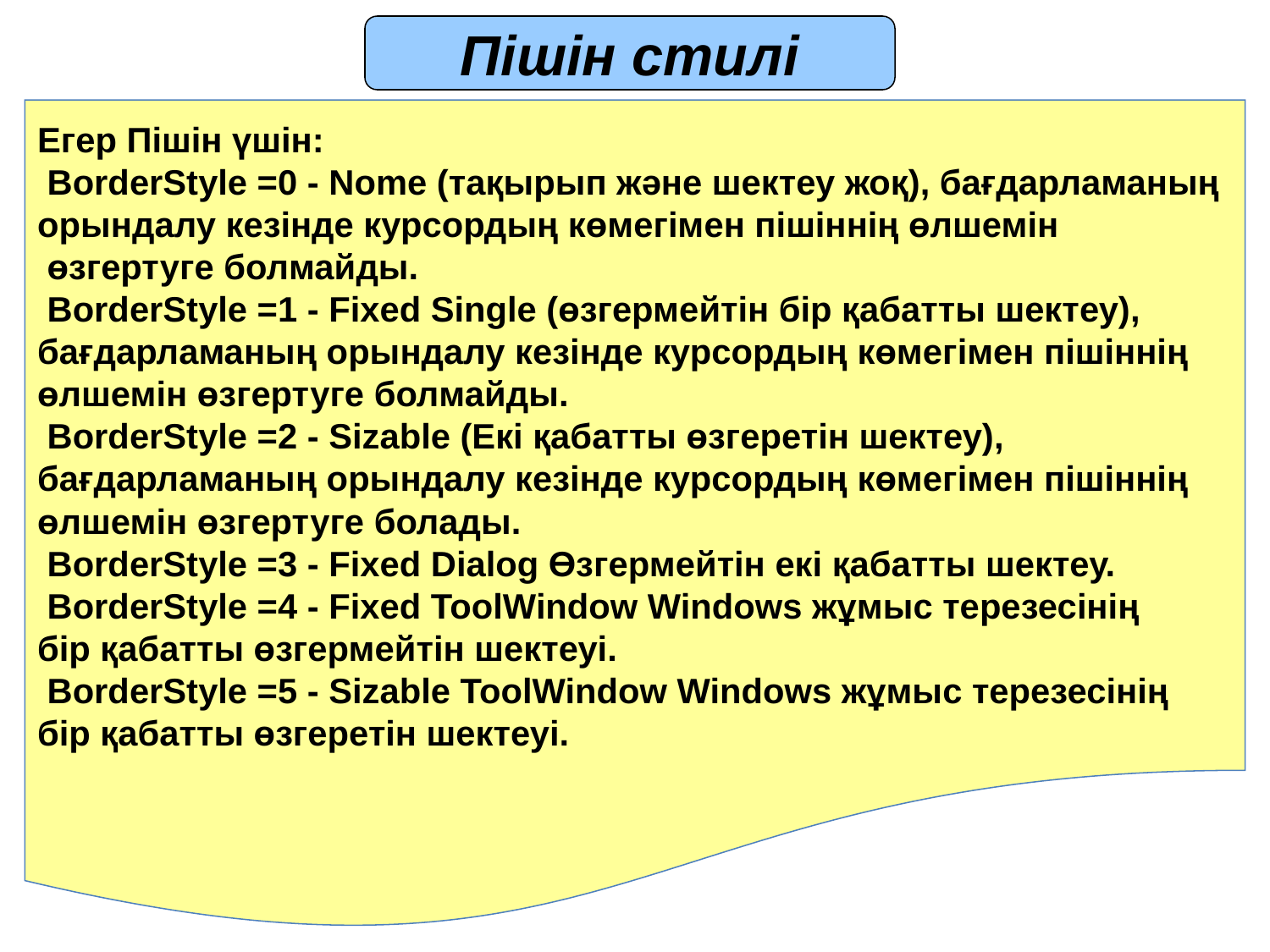

Пішін стилі
Егер Пішін үшін:
 BorderStyle =0 - Nome (тақырып және шектеу жоқ), бағдарламаның
орындалу кезінде курсордың көмегімен пішіннің өлшемін
 өзгертуге болмайды.
 BorderStyle =1 - Fixed Single (өзгермейтін бір қабатты шектеу),
бағдарламаның орындалу кезінде курсордың көмегімен пішіннің
өлшемін өзгертуге болмайды.
 BorderStyle =2 - Sizable (Екі қабатты өзгеретін шектеу),
бағдарламаның орындалу кезінде курсордың көмегімен пішіннің
өлшемін өзгертуге болады.
 BorderStyle =3 - Fixed Dialog Өзгермейтін екі қабатты шектеу.
 BorderStyle =4 - Fixed ToolWindow Windows жұмыс терезесінің
бір қабатты өзгермейтін шектеуі.
 BorderStyle =5 - Sizable ToolWindow Windows жұмыс терезесінің
бір қабатты өзгеретін шектеуі.